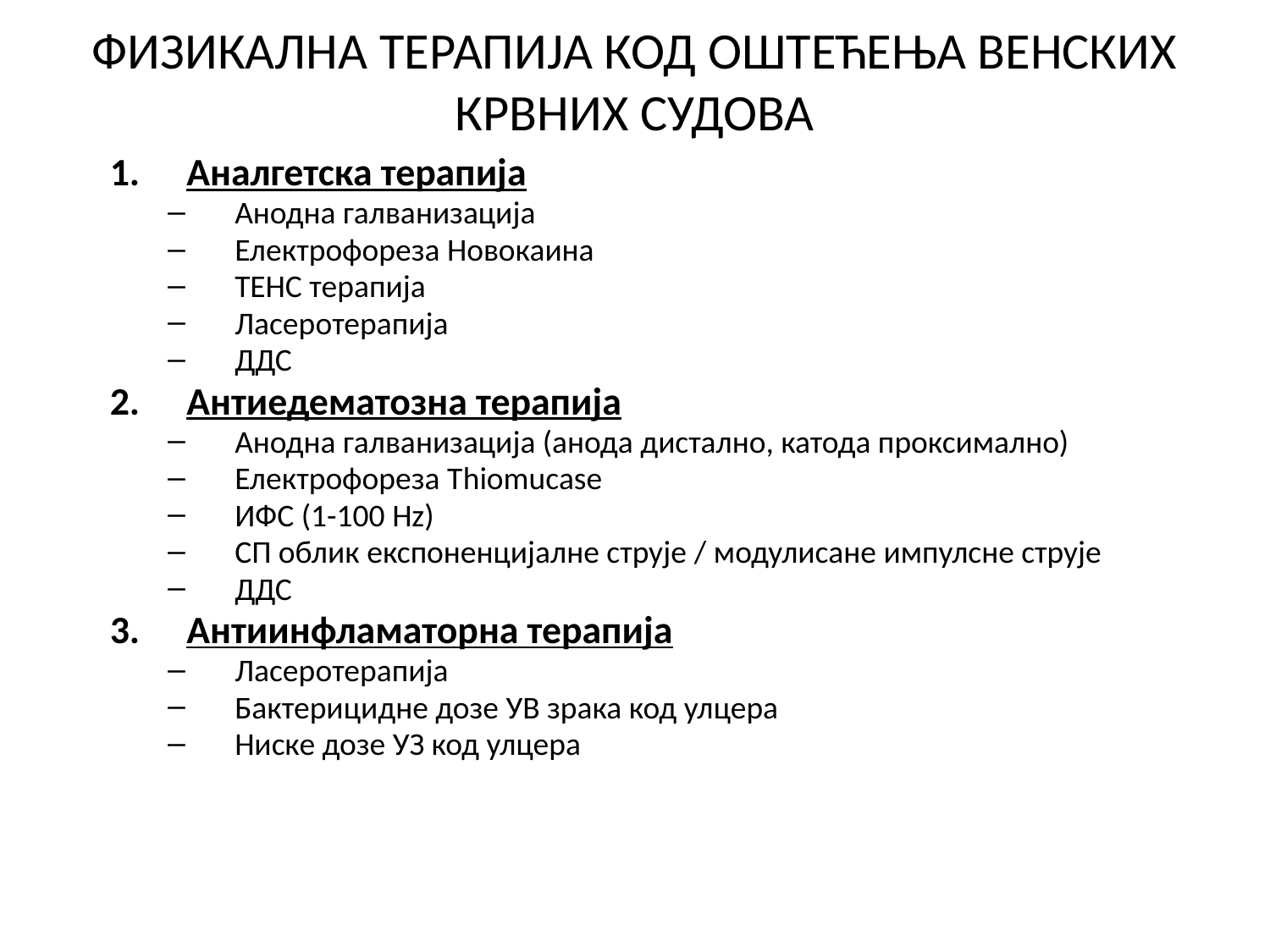

# ФИЗИКАЛНА ТЕРАПИЈА КОД ОШТЕЋЕЊА ВЕНСКИХ КРВНИХ СУДОВА
Аналгетска терапија
Анодна галванизација
Електрофореза Новокаина
ТЕНС терапија
Ласерoтерапија
ДДС
Антиедематозна терапија
Анодна галванизација (анода дистално, катода проксимално)
Електрофореза Тhiomucase
ИФС (1-100 Hz)
СП облик експоненцијалне струје / модулисане импулсне струје
ДДС
Антиинфламаторна терапија
Ласерoтерапија
Бактерицидне дозе УВ зрака код улцера
Ниске дозе УЗ код улцера